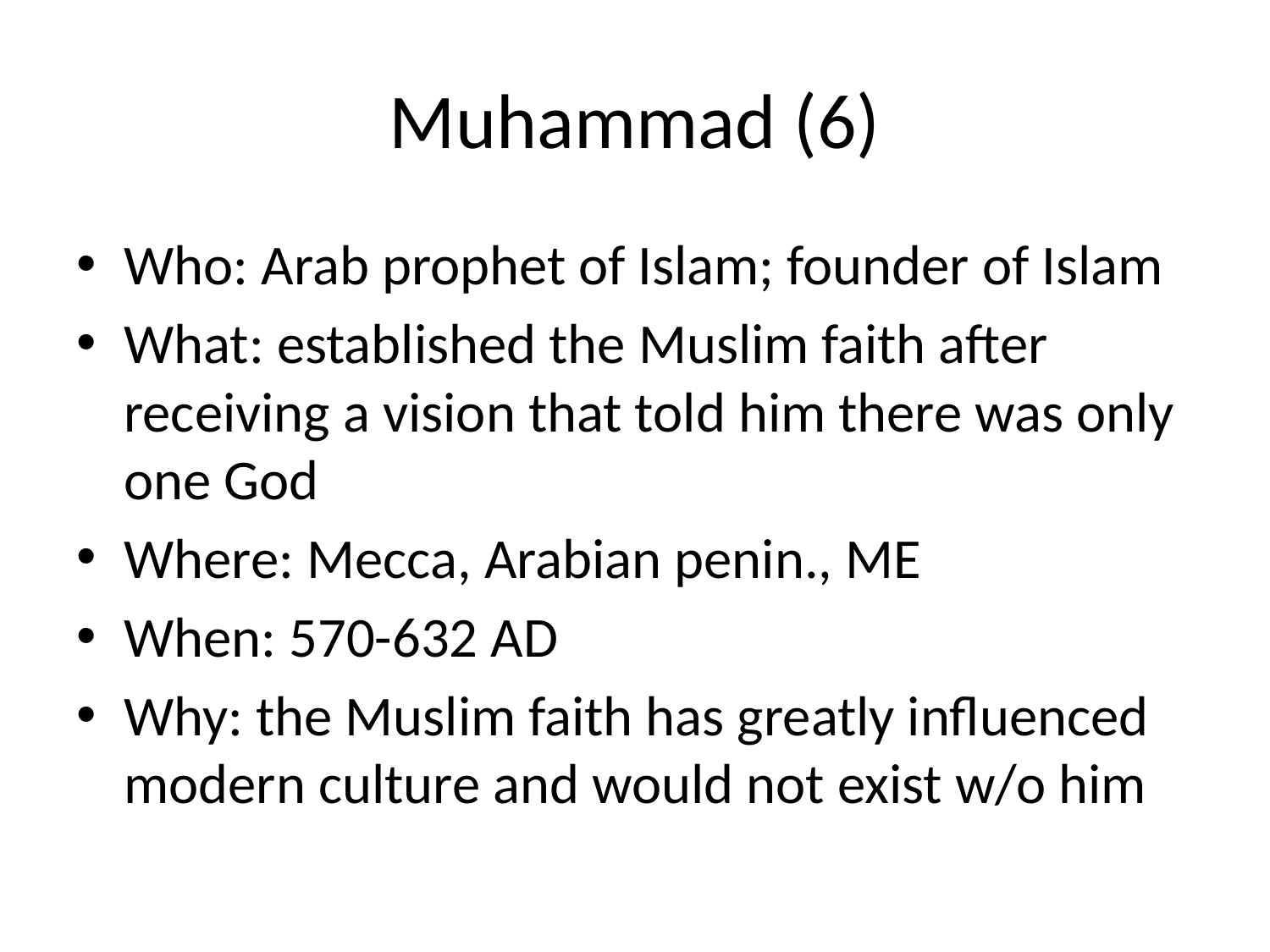

# Muhammad (6)
Who: Arab prophet of Islam; founder of Islam
What: established the Muslim faith after receiving a vision that told him there was only one God
Where: Mecca, Arabian penin., ME
When: 570-632 AD
Why: the Muslim faith has greatly influenced modern culture and would not exist w/o him